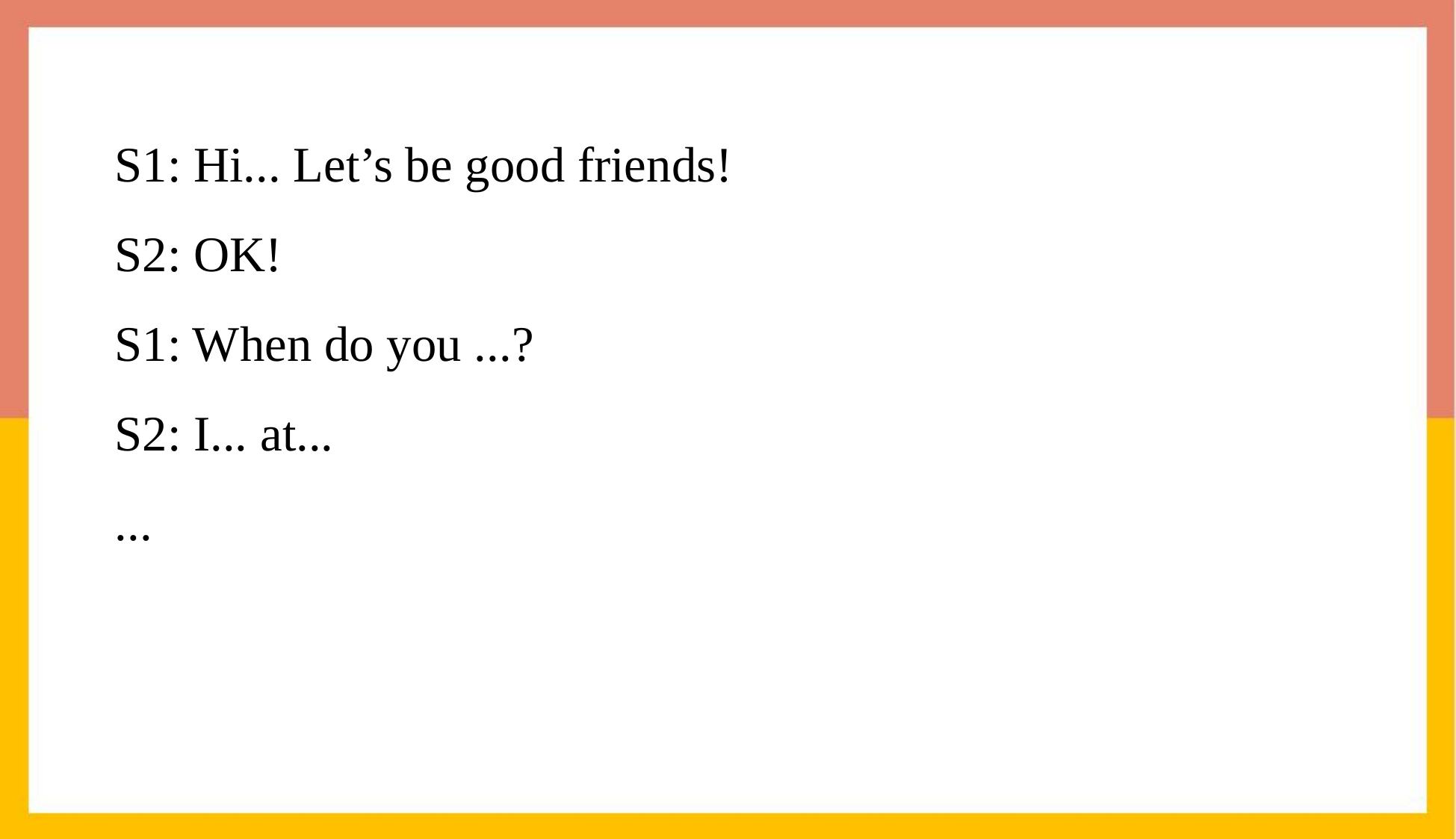

# S1: Hi... Let’s be good friends! S2: OK! S1: When do you ...? S2: I... at... ...